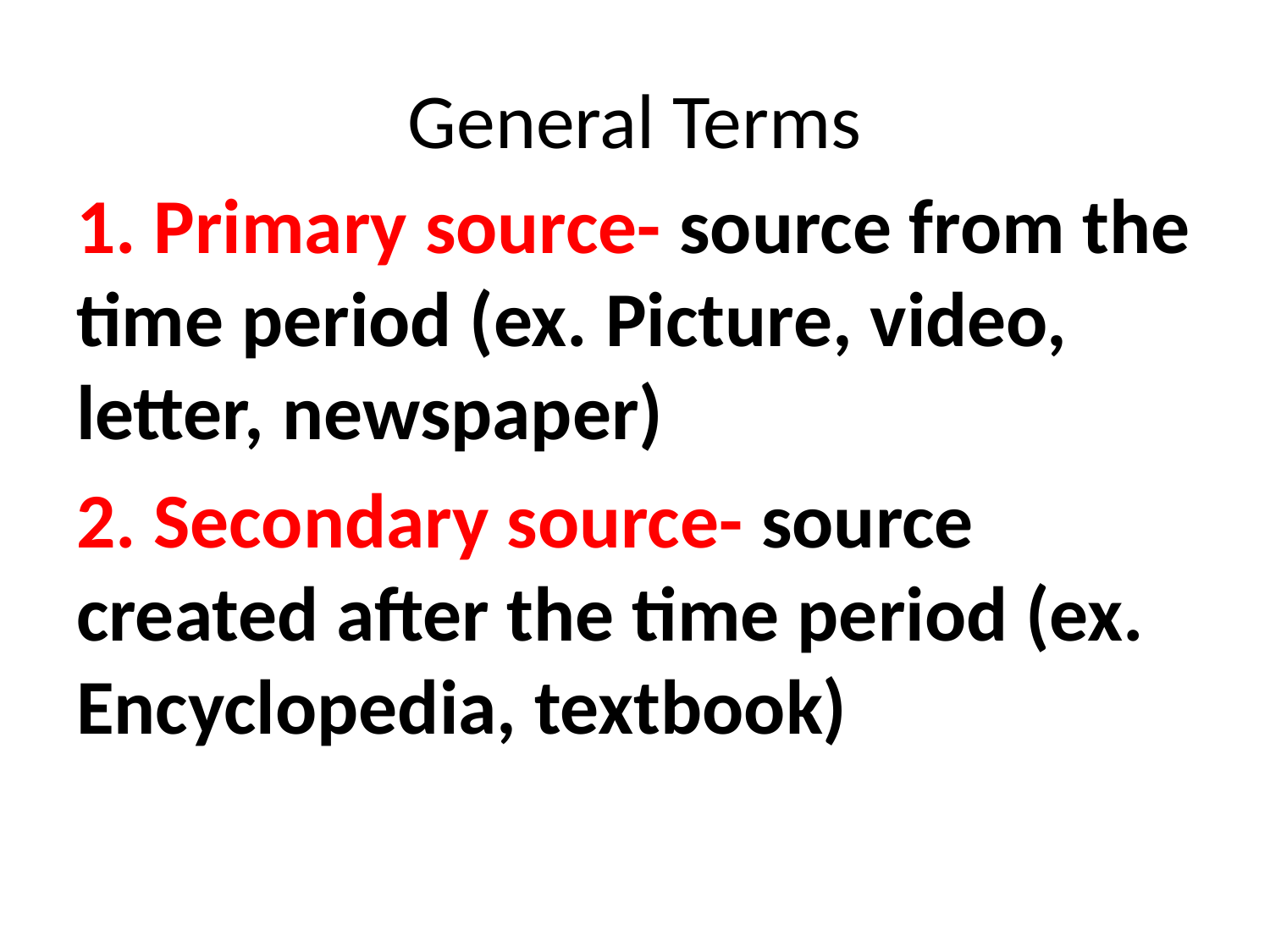

# General Terms
1. Primary source- source from the time period (ex. Picture, video, letter, newspaper)
2. Secondary source- source created after the time period (ex. Encyclopedia, textbook)